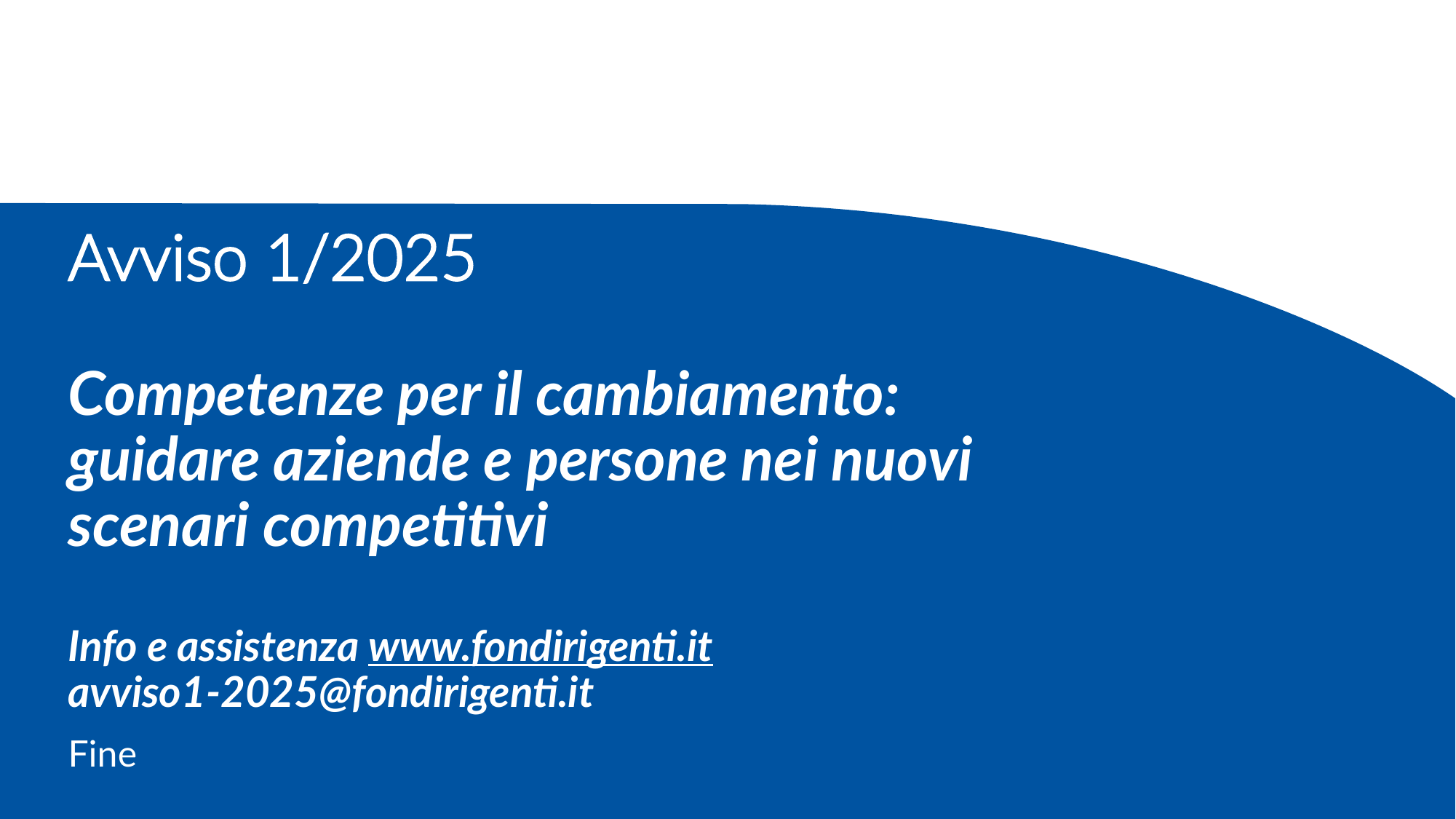

# Avviso 1/2025 Competenze per il cambiamento: guidare aziende e persone nei nuovi scenari competitivi Info e assistenza www.fondirigenti.it avviso1-2025@fondirigenti.it

Fine